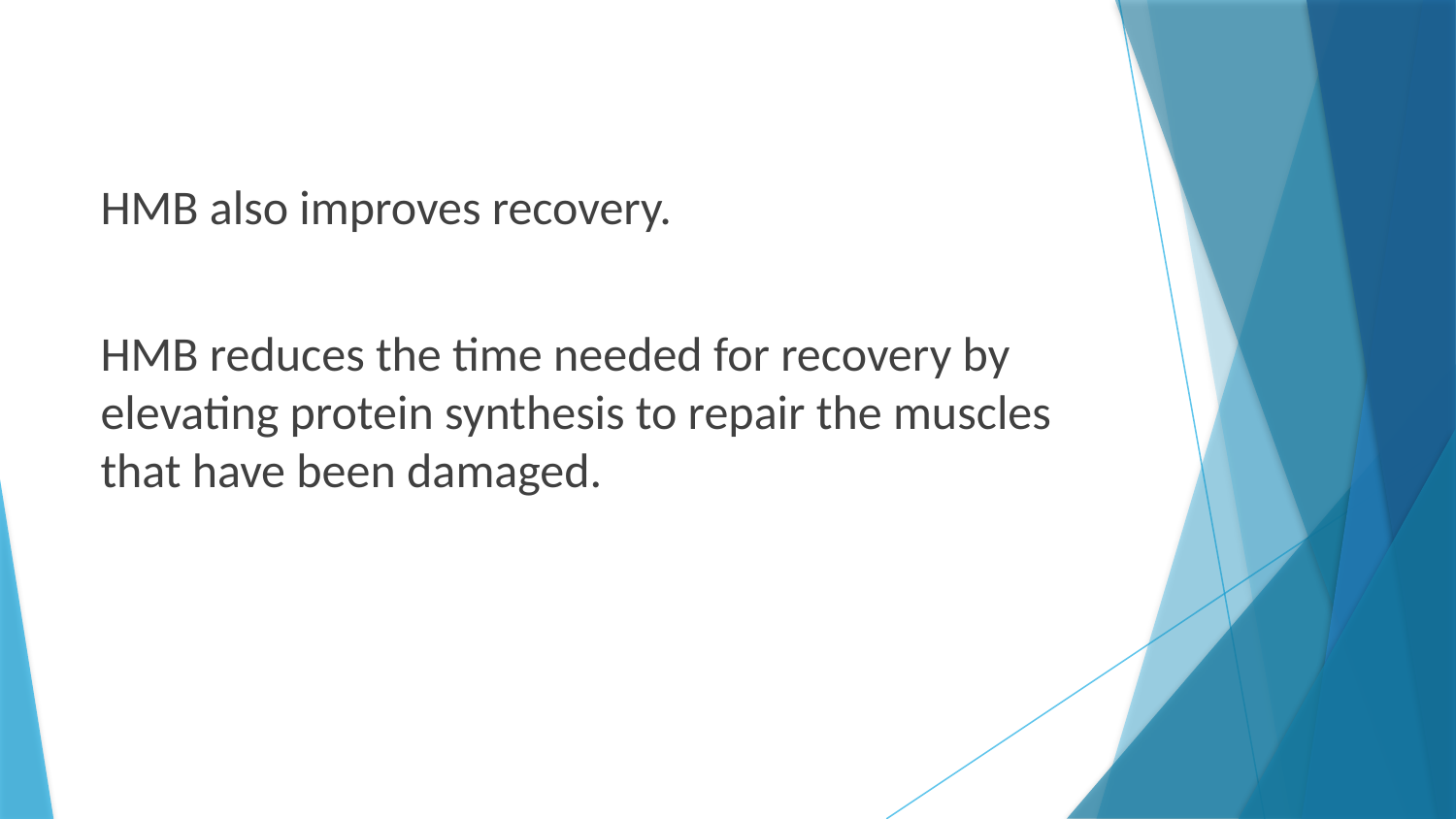

HMB also improves recovery.

HMB reduces the time needed for recovery by elevating protein synthesis to repair the muscles that have been damaged.